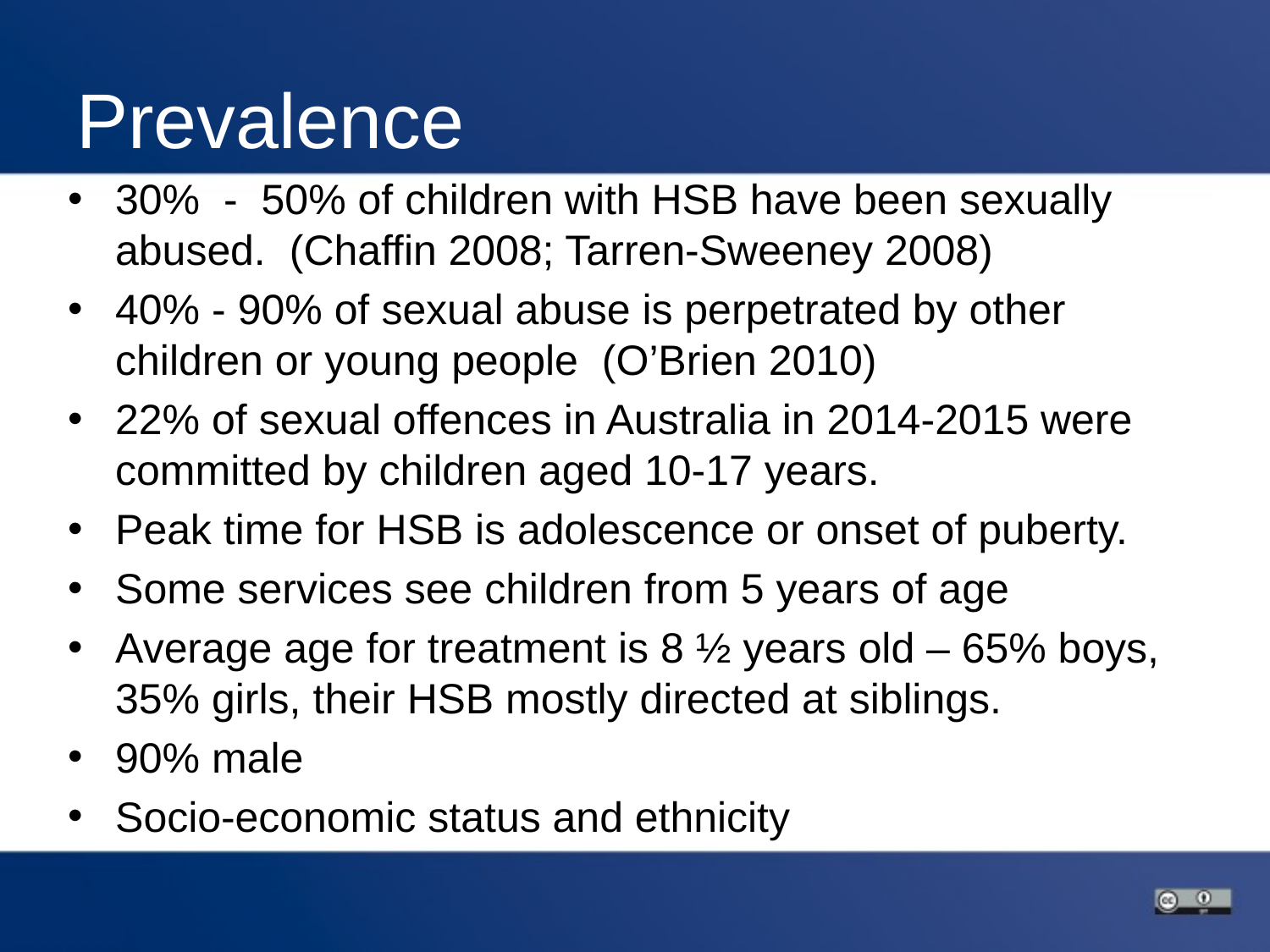

# Prevalence
30%  -  50% of children with HSB have been sexually abused.  (Chaffin 2008; Tarren-Sweeney 2008)
40% - 90% of sexual abuse is perpetrated by other children or young people  (O’Brien 2010)
22% of sexual offences in Australia in 2014-2015 were committed by children aged 10-17 years.
Peak time for HSB is adolescence or onset of puberty.
Some services see children from 5 years of age
Average age for treatment is 8 ½ years old – 65% boys, 35% girls, their HSB mostly directed at siblings.
90% male
Socio-economic status and ethnicity